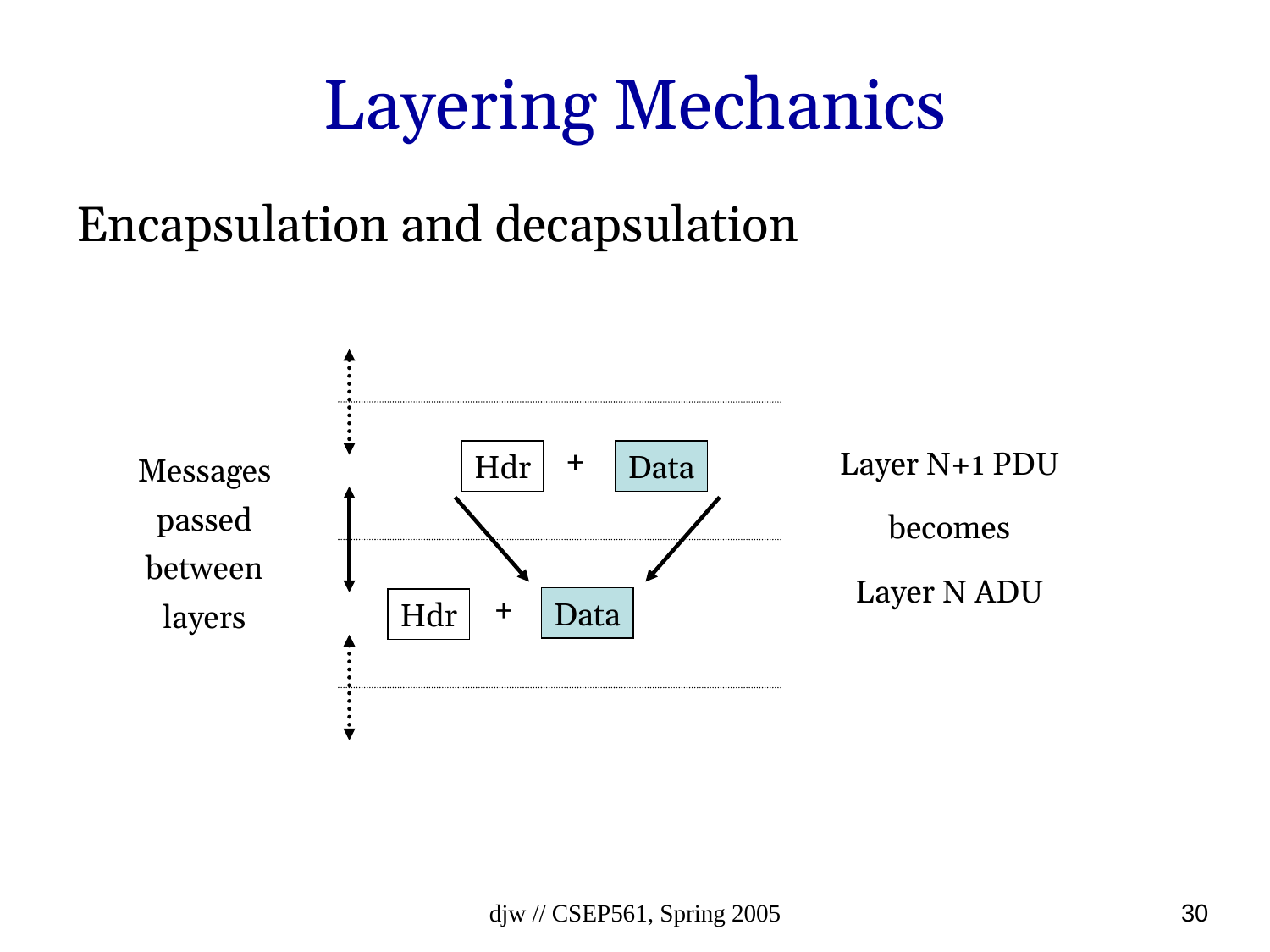

# Layering Mechanics
Encapsulation and decapsulation

Layer N+1 PDU
becomes
Layer N ADU
Hdr
+
Data
Messages
passed
between
layers

Data
Hdr
+

djw // CSEP561, Spring 2005
 30